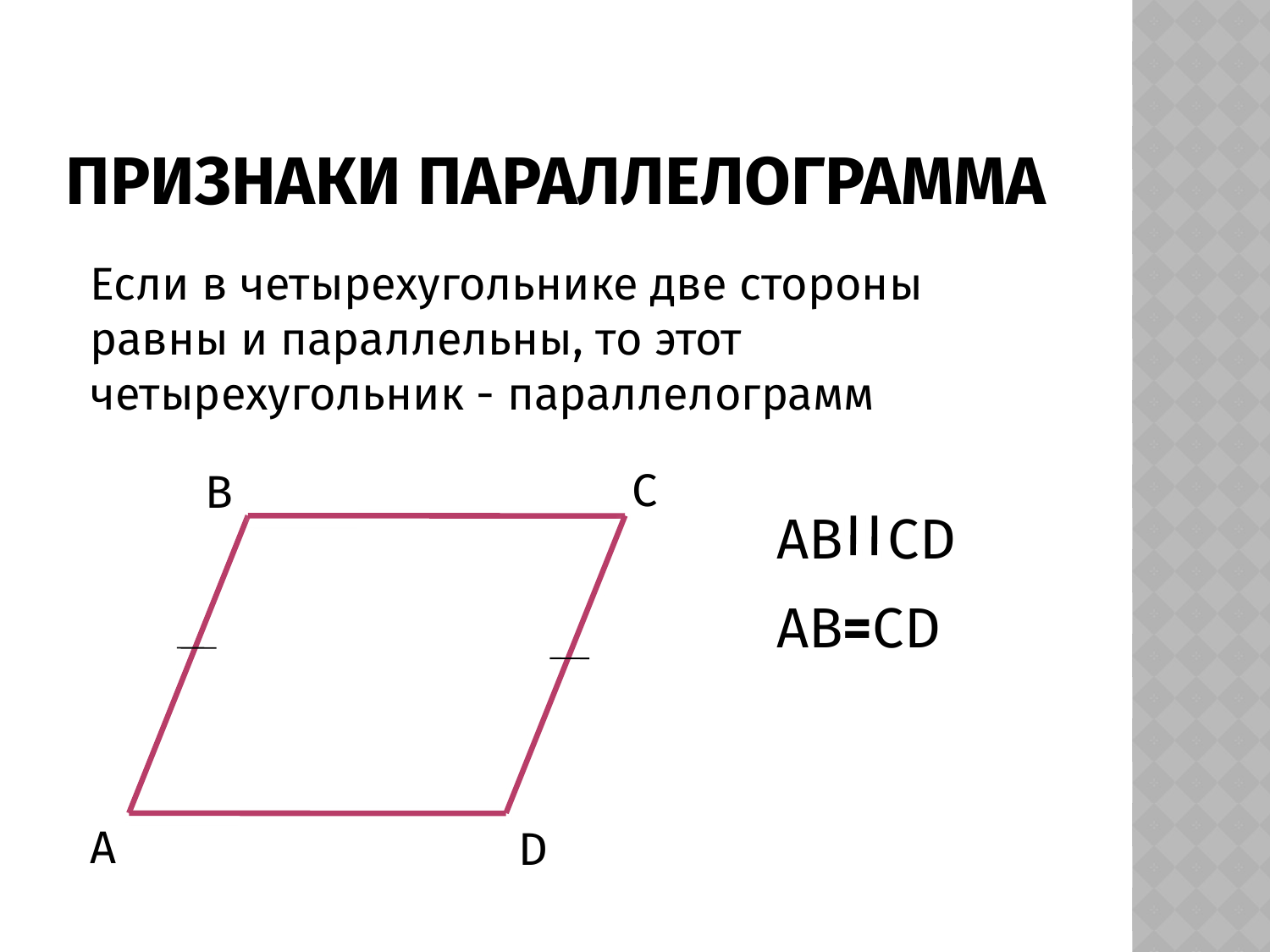

# Признаки параллелограмма
Если в четырехугольнике две стороны равны и параллельны, то этот четырехугольник - параллелограмм
C
B
AB   CD
AB=CD
A
D